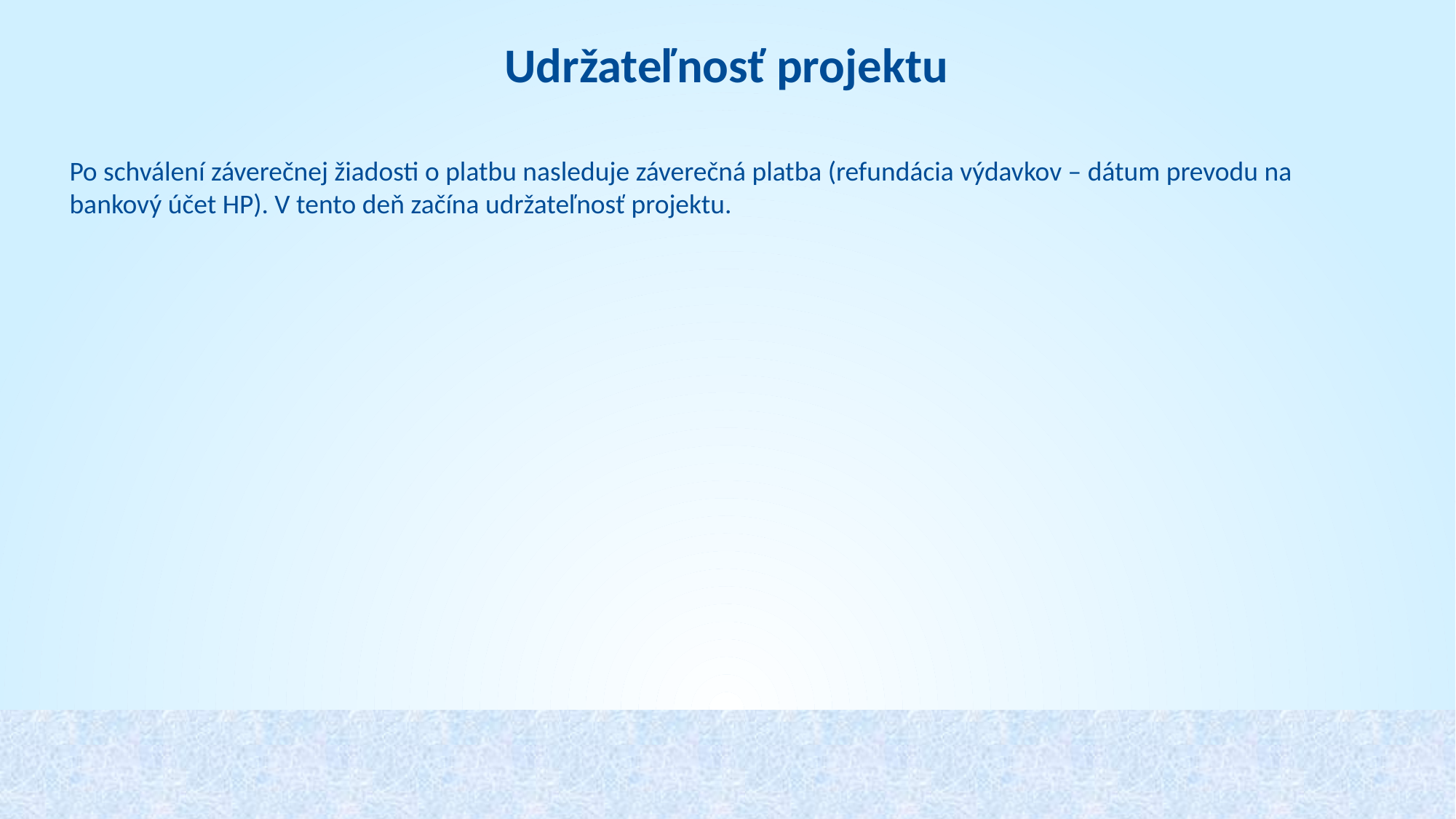

Udržateľnosť projektu
Po schválení záverečnej žiadosti o platbu nasleduje záverečná platba (refundácia výdavkov – dátum prevodu na bankový účet HP). V tento deň začína udržateľnosť projektu.